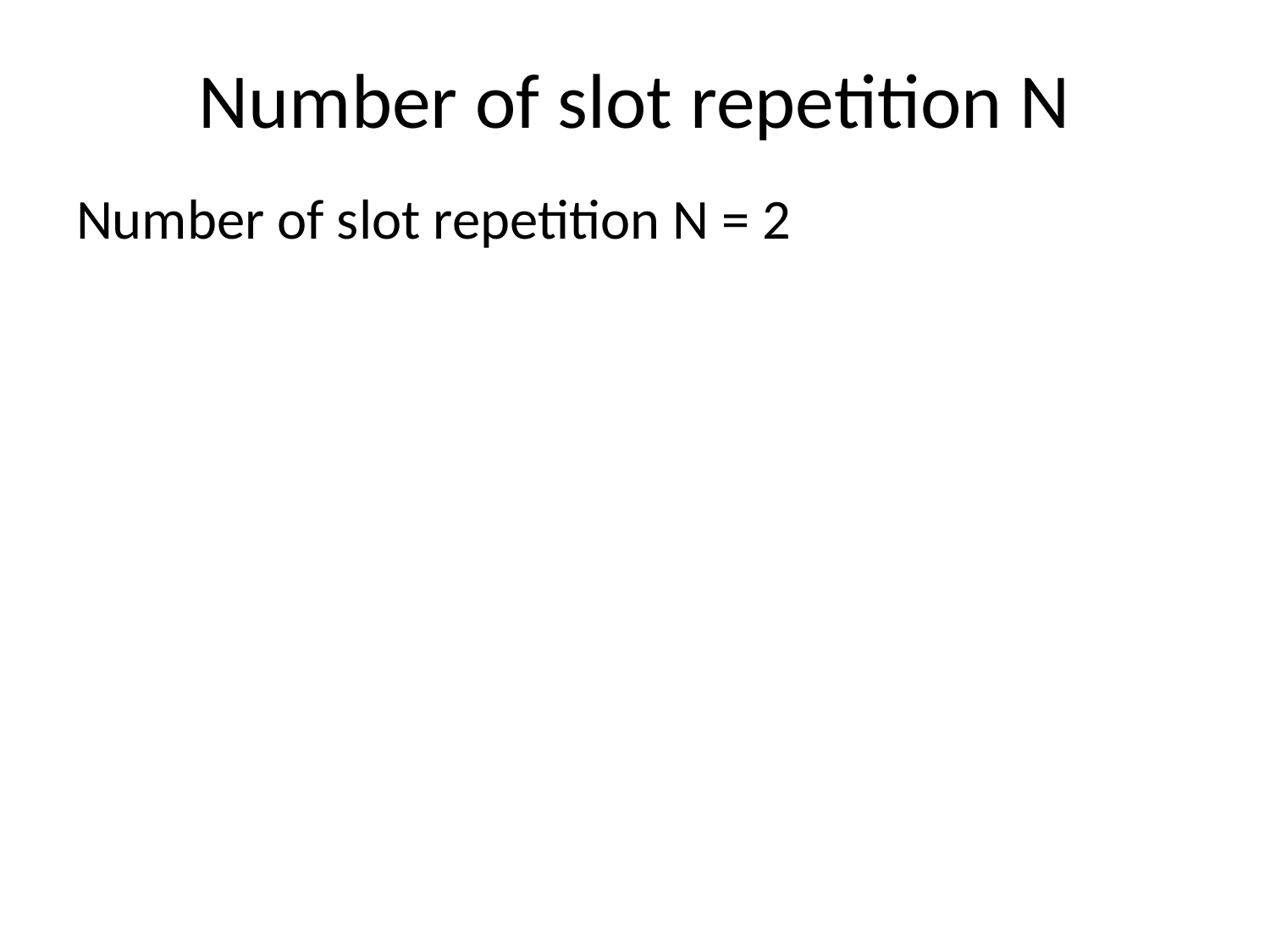

# Number of slot repetition N
Number of slot repetition N = 2